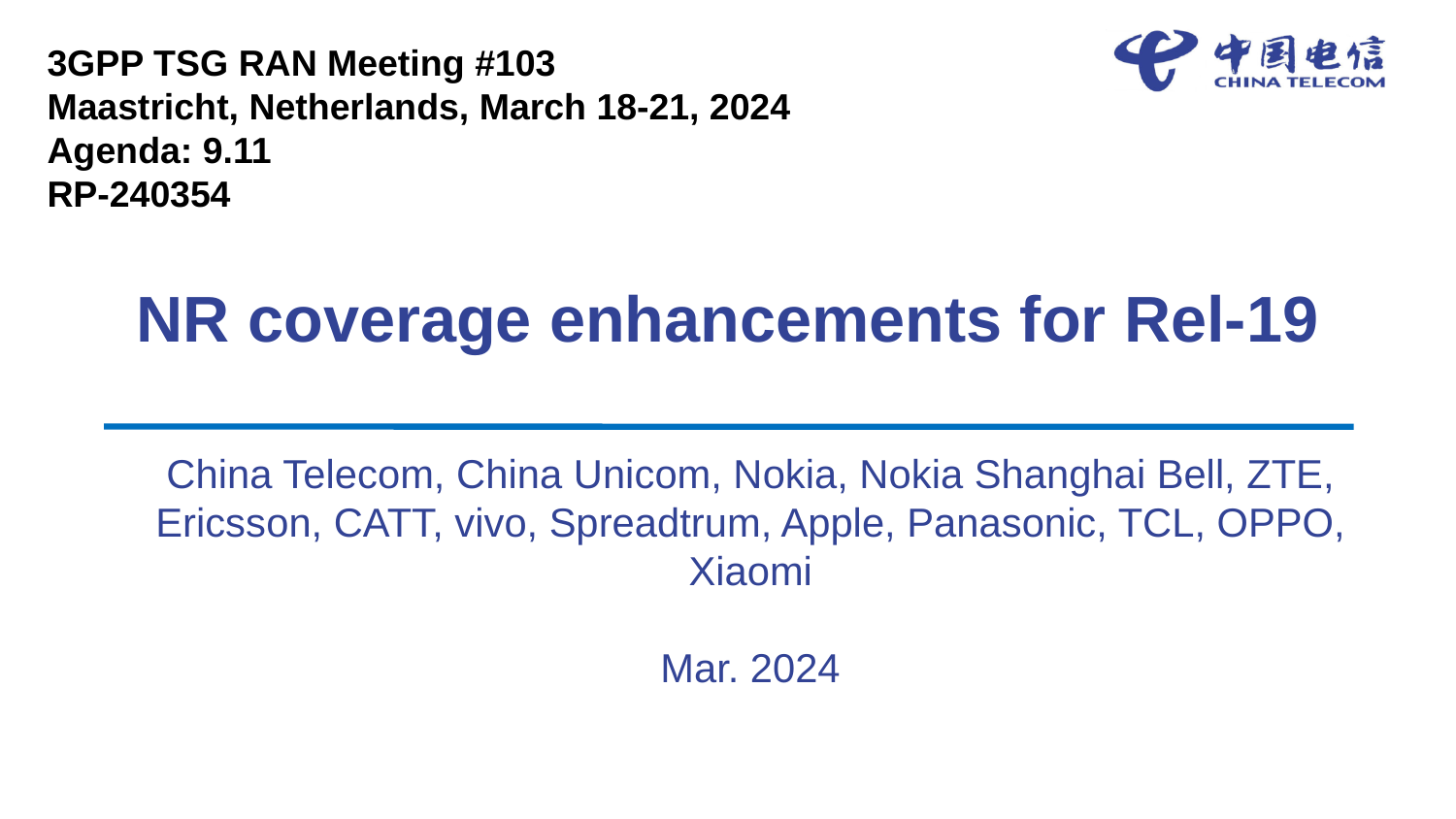

3GPP TSG RAN Meeting #103
Maastricht, Netherlands, March 18-21, 2024
Agenda: 9.11
RP-240354
# NR coverage enhancements for Rel-19
China Telecom, China Unicom, Nokia, Nokia Shanghai Bell, ZTE, Ericsson, CATT, vivo, Spreadtrum, Apple, Panasonic, TCL, OPPO, Xiaomi

Mar. 2024